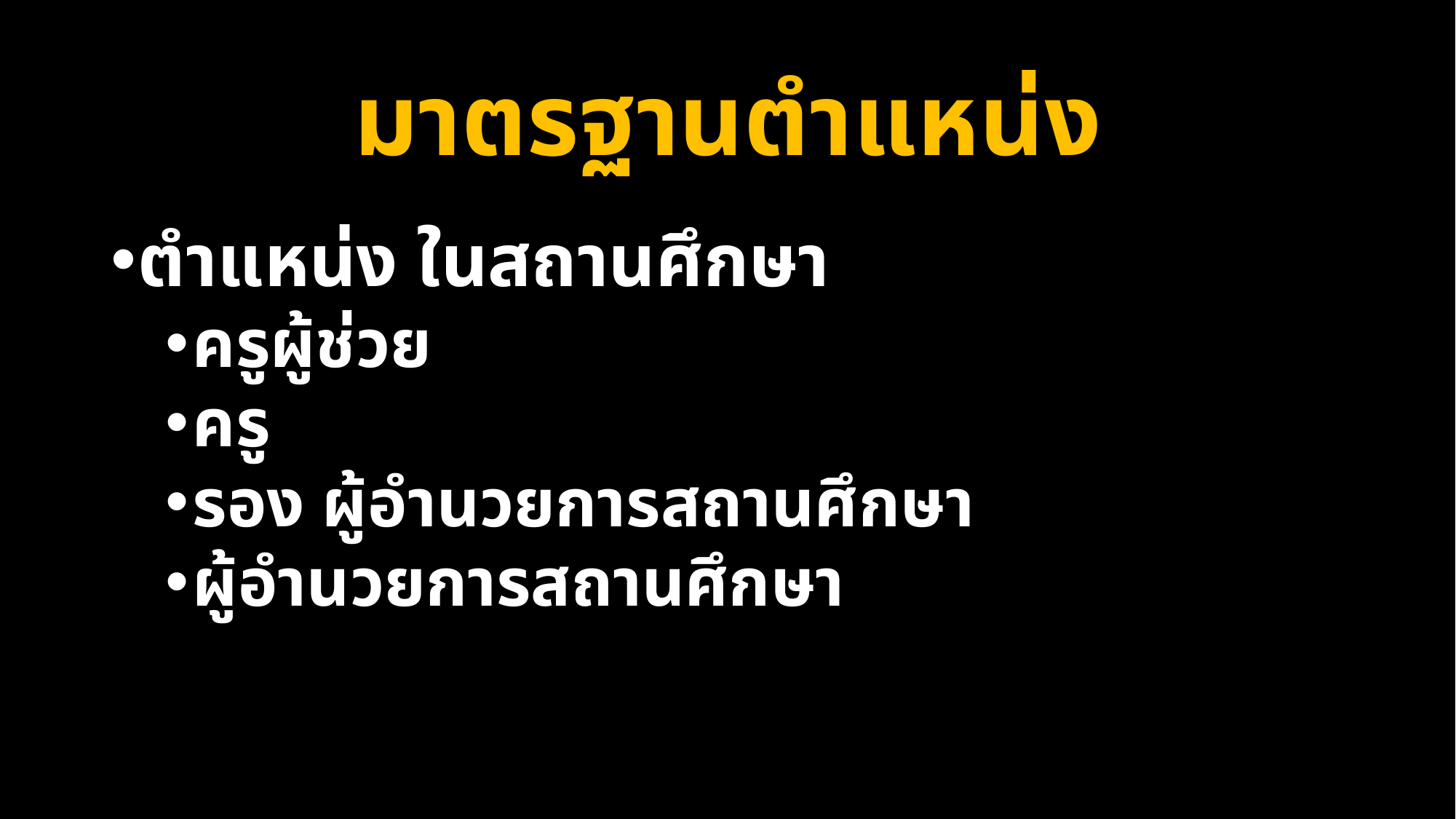

# มาตรฐานตำแหน่ง
ตำแหน่ง ในสถานศึกษา
ครูผู้ช่วย
ครู
รอง ผู้อำนวยการสถานศึกษา
ผู้อำนวยการสถานศึกษา